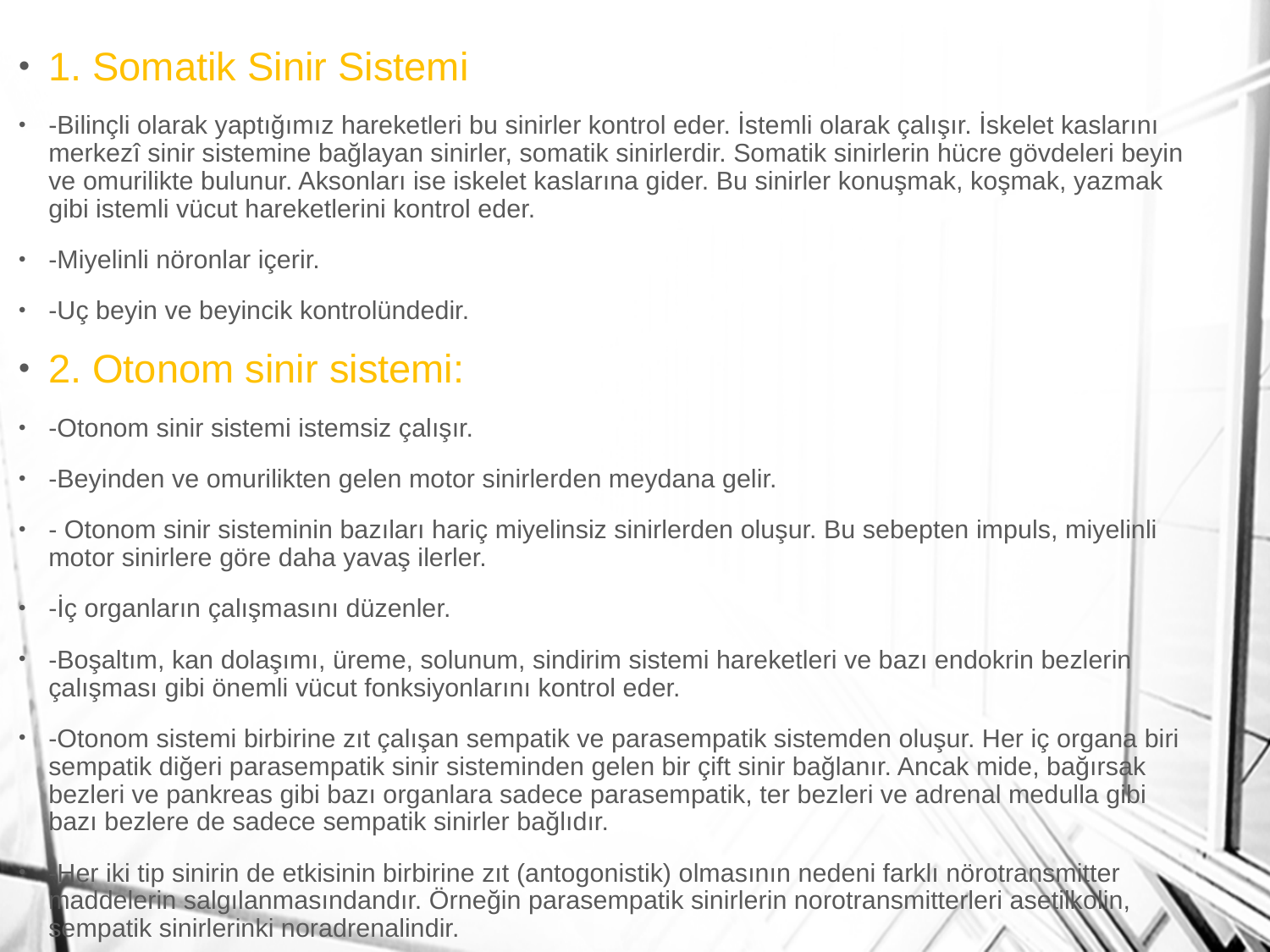

1. Somatik Sinir Sistemi
-Bilinçli olarak yaptığımız hareketleri bu sinirler kontrol eder. İstemli olarak çalışır. İskelet kaslarını merkezî sinir sistemine bağlayan sinirler, somatik sinirlerdir. Somatik sinirlerin hücre gövdeleri beyin ve omurilikte bulunur. Aksonları ise iskelet kaslarına gider. Bu sinirler konuşmak, koşmak, yazmak gibi istemli vücut hareketlerini kontrol eder.
-Miyelinli nöronlar içerir.
-Uç beyin ve beyincik kontrolündedir.
2. Otonom sinir sistemi:
-Otonom sinir sistemi istemsiz çalışır.
-Beyinden ve omurilikten gelen motor sinirlerden meydana gelir.
- Otonom sinir sisteminin bazıları hariç miyelinsiz sinirlerden oluşur. Bu sebepten impuls, miyelinli motor sinirlere göre daha yavaş ilerler.
-İç organların çalışmasını düzenler.
-Boşaltım, kan dolaşımı, üreme, solunum, sindirim sistemi hareketleri ve bazı endokrin bezlerin çalışması gibi önemli vücut fonksiyonlarını kontrol eder.
-Otonom sistemi birbirine zıt çalışan sempatik ve parasempatik sistemden oluşur. Her iç organa biri sempatik diğeri parasempatik sinir sisteminden gelen bir çift sinir bağlanır. Ancak mide, bağırsak bezleri ve pankreas gibi bazı organlara sadece parasempatik, ter bezleri ve adrenal medulla gibi bazı bezlere de sadece sempatik sinirler bağlıdır.
-Her iki tip sinirin de etkisinin birbirine zıt (antogonistik) olmasının nedeni farklı nörotransmitter maddelerin salgılanmasındandır. Örneğin parasempatik sinirlerin norotransmitterleri asetilkolin, sempatik sinirlerinki noradrenalindir.